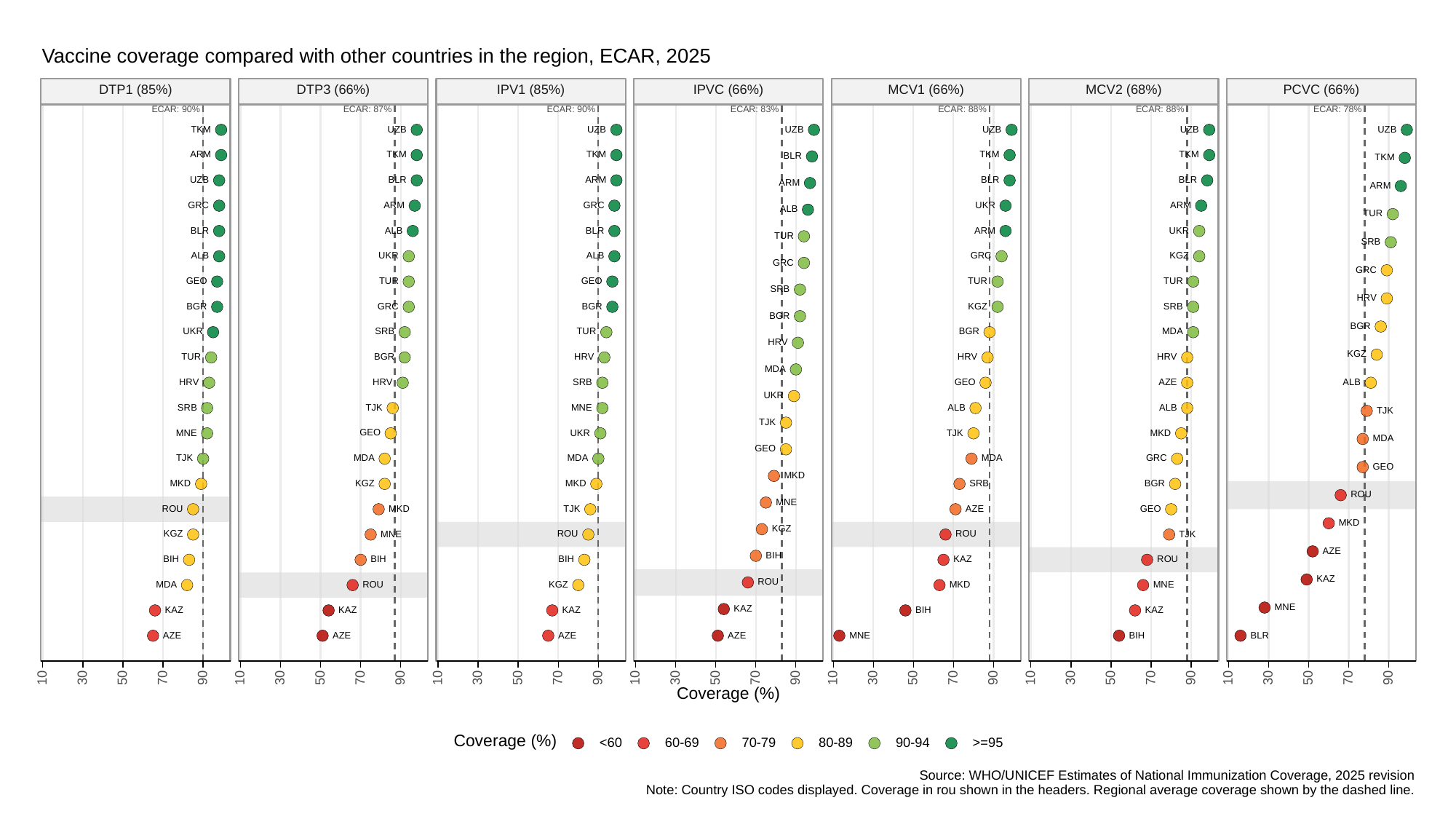

Vaccine coverage compared with other countries in the region, ECAR, 2025

DTP1 (85%)
DTP3 (66%)
IPV1 (85%)
IPVC (66%)
MCV1 (66%)
MCV2 (68%)
PCVC (66%)

ECAR: 90%
ECAR: 87%
ECAR: 90%
ECAR: 83%
ECAR: 88%
ECAR: 88%
ECAR: 78%

UZB
UZB
UZB
UZB
UZB
UZB
TKM

ARM
TKM
TKM
TKM
TKM

BLR
TKM

UZB
BLR
ARM
BLR
BLR

ARM

ARM

GRC
GRC
UKR
ARM
ARM

ALB

TUR

UKR
BLR
ALB
BLR
ARM

TUR

SRB

GRC
KGZ
UKR
ALB
ALB

GRC

GRC

GEO
GEO
TUR
TUR
TUR

SRB

HRV

BGR
GRC
BGR
KGZ
SRB

BGR

BGR

SRB
BGR
UKR
TUR
MDA

HRV

KGZ

BGR
TUR
HRV
HRV
HRV

MDA

GEO
SRB
HRV
HRV
AZE
ALB

UKR

SRB
TJK
MNE
ALB
ALB

TJK

TJK

GEO
UKR
TJK
MNE
MKD

MDA

GEO

GRC
TJK
MDA
MDA
MDA

GEO

MKD

KGZ
SRB
BGR
MKD
MKD

ROU

MNE

ROU
GEO
TJK
MKD
AZE

MKD

KGZ

ROU
ROU
KGZ
TJK
MNE

AZE

BIH

ROU
BIH
BIH
BIH
KAZ

KAZ

ROU

ROU
KGZ
MDA
MKD
MNE

MNE

KAZ
KAZ
KAZ
KAZ
BIH
KAZ

AZE
AZE
AZE
AZE
MNE
BIH
BLR

30
30
30
30
30
30
30
10
50
70
90
10
50
70
90
10
50
70
90
10
50
70
90
10
50
70
90
10
50
70
90
10
50
70
90
Coverage (%)
Coverage (%)

<60
60-69
70-79
80-89
90-94
>=95
Source: WHO/UNICEF Estimates of National Immunization Coverage, 2025 revision
Note: Country ISO codes displayed. Coverage in rou shown in the headers. Regional average coverage shown by the dashed line.